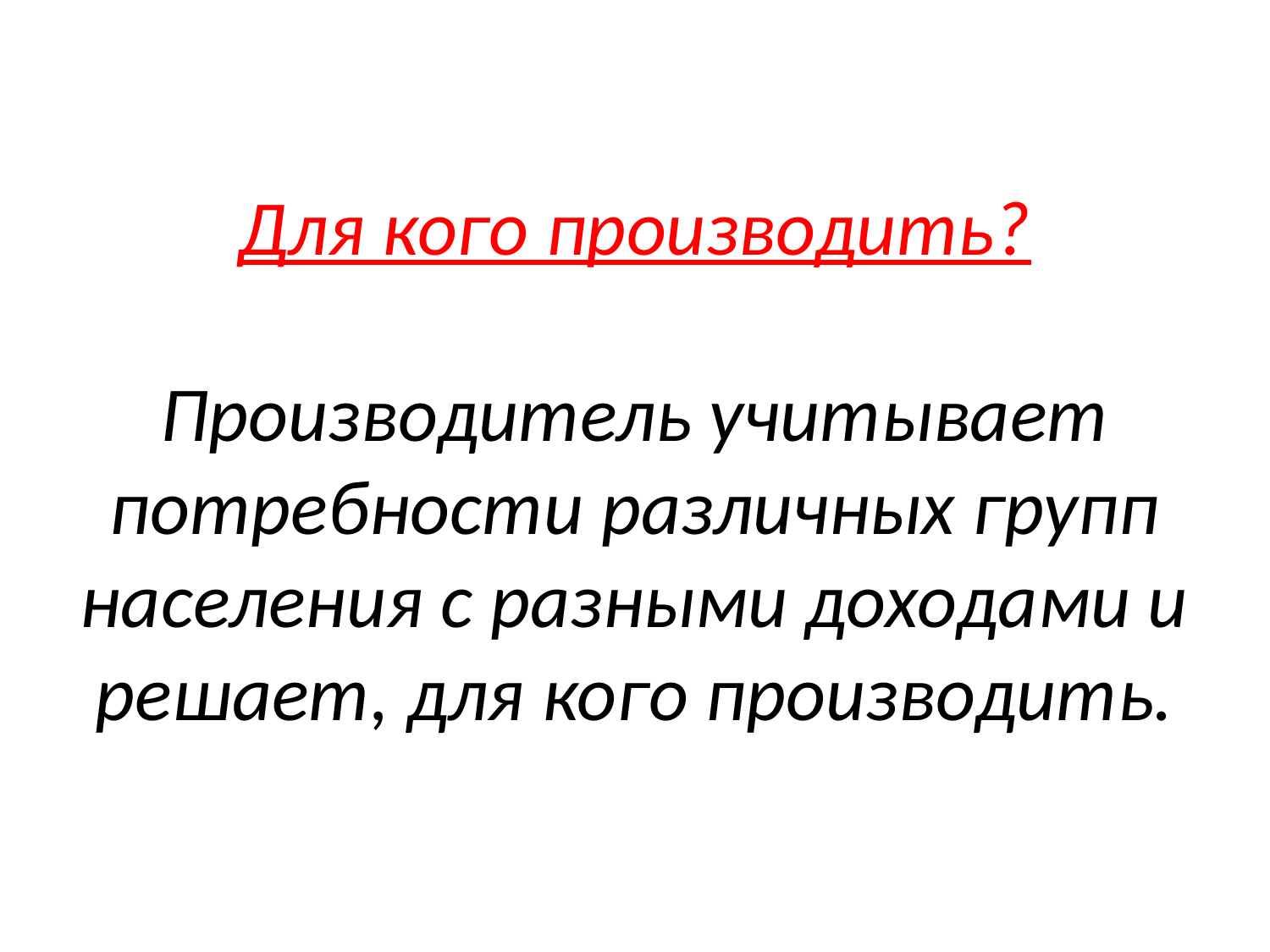

# Для кого производить? Производитель учитывает потребности различных групп населения с разными доходами и решает, для кого производить.